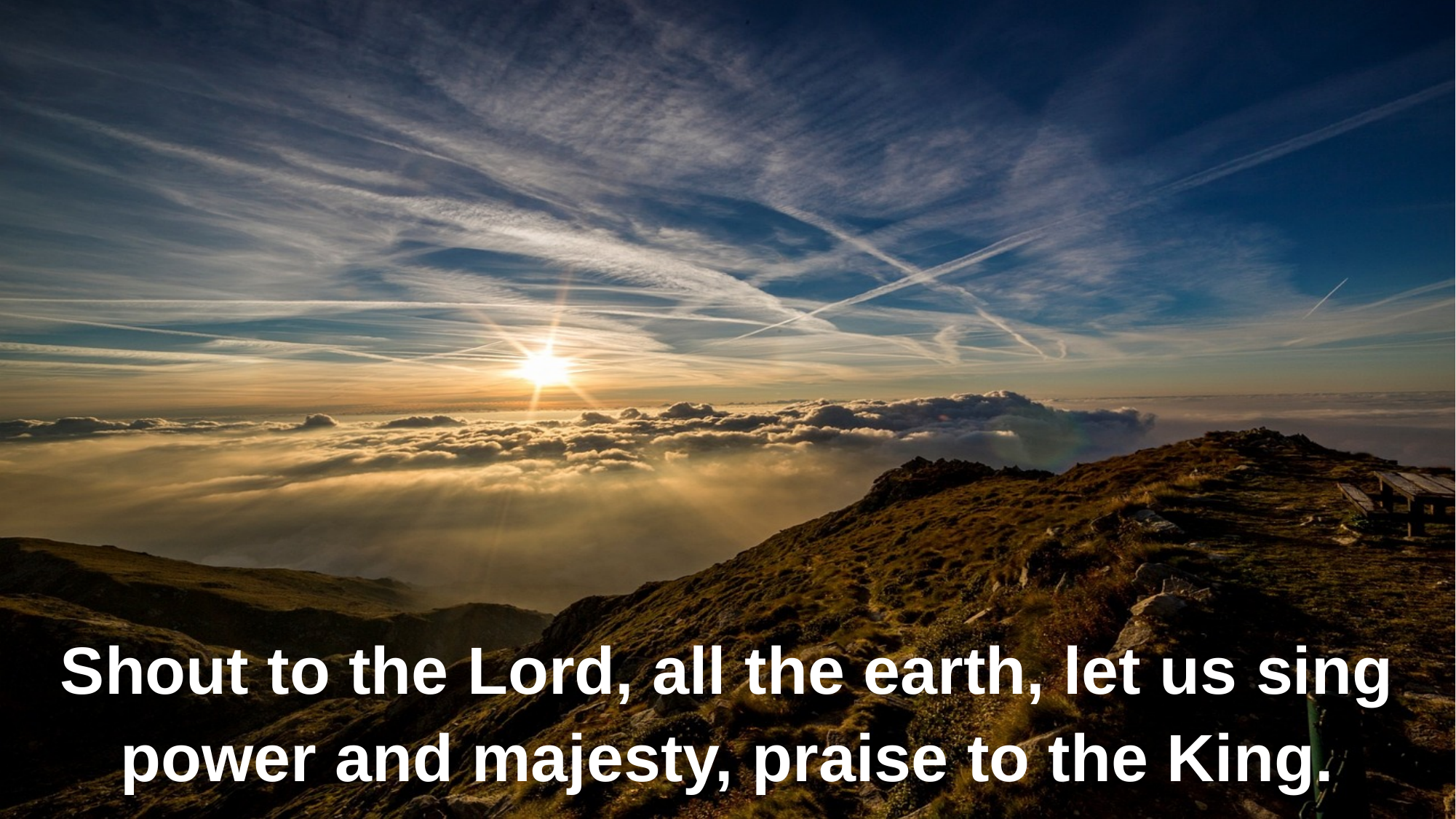

Shout to the Lord, all the earth, let us sing
power and majesty, praise to the King.